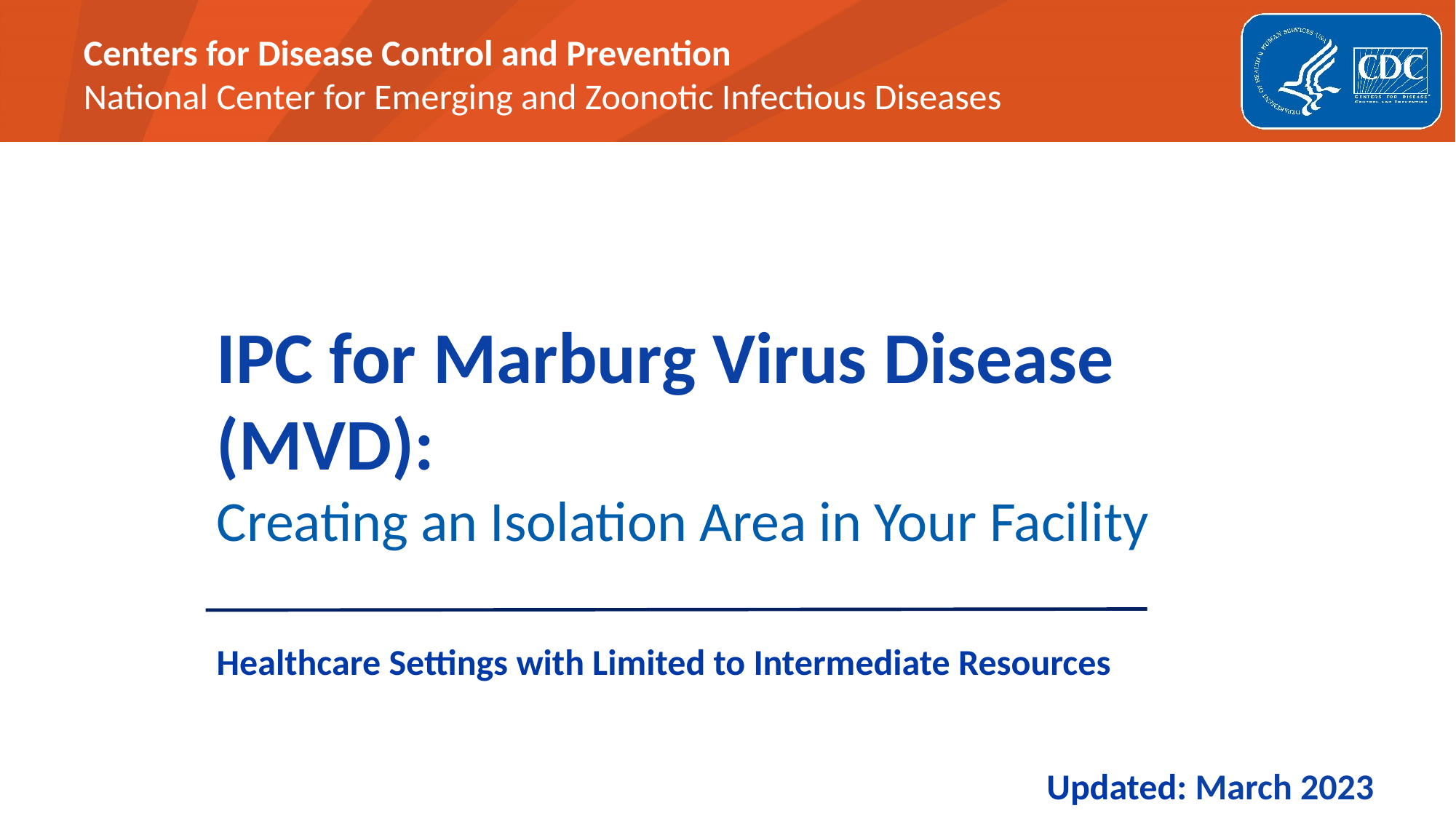

# IPC for Marburg Virus Disease (MVD): Creating an Isolation Area in Your Facility
Healthcare Settings with Limited to Intermediate Resources
Updated: March 2023